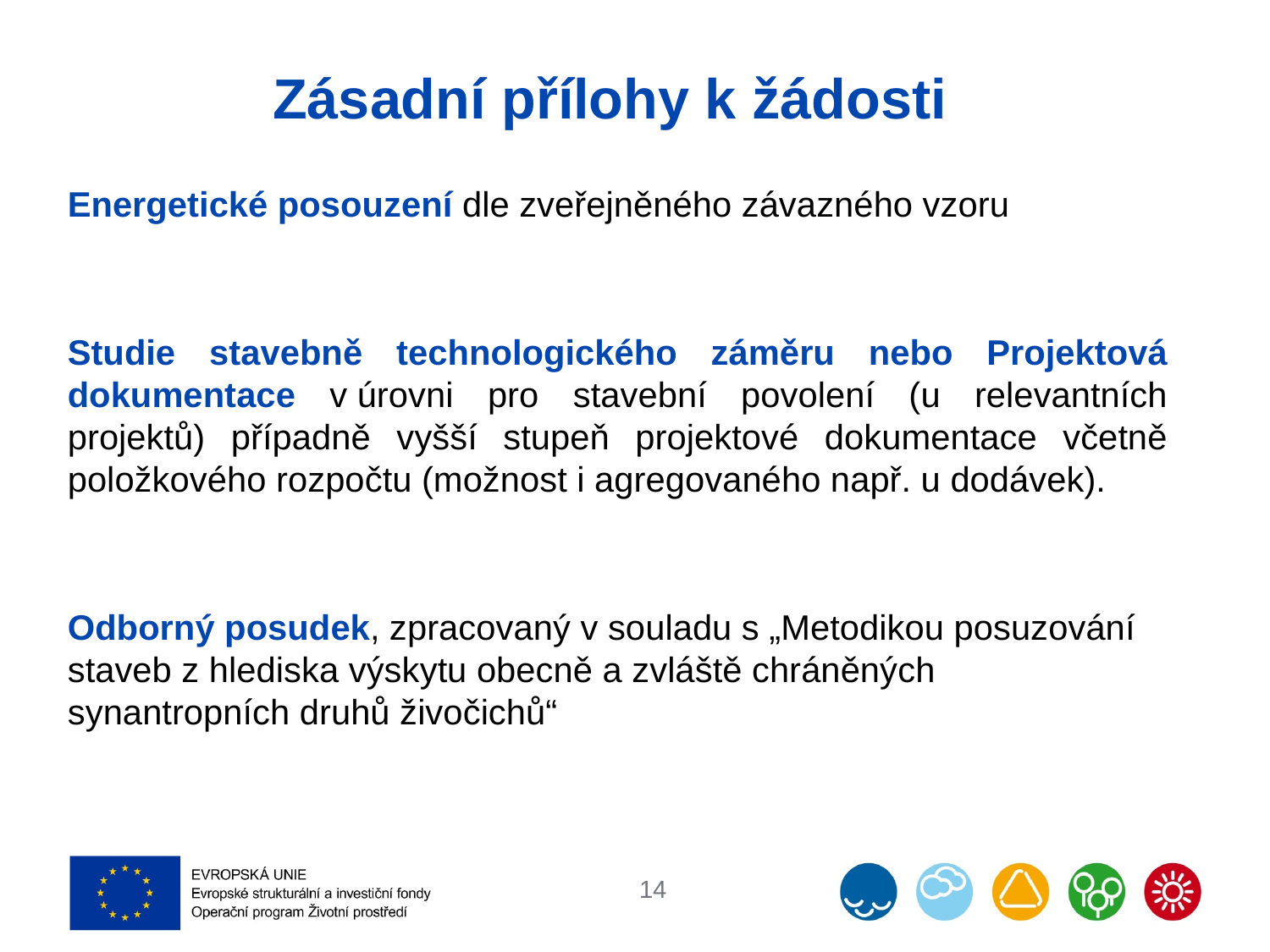

Zásadní přílohy k žádosti

Energetické posouzení dle zveřejněného závazného vzoru

Studie stavebně technologického záměru nebo Projektová dokumentace v úrovni pro stavební povolení (u relevantních projektů) případně vyšší stupeň projektové dokumentace včetně položkového rozpočtu (možnost i agregovaného např. u dodávek).

Odborný posudek, zpracovaný v souladu s „Metodikou posuzování staveb z hlediska výskytu obecně a zvláště chráněných synantropních druhů živočichů“
14